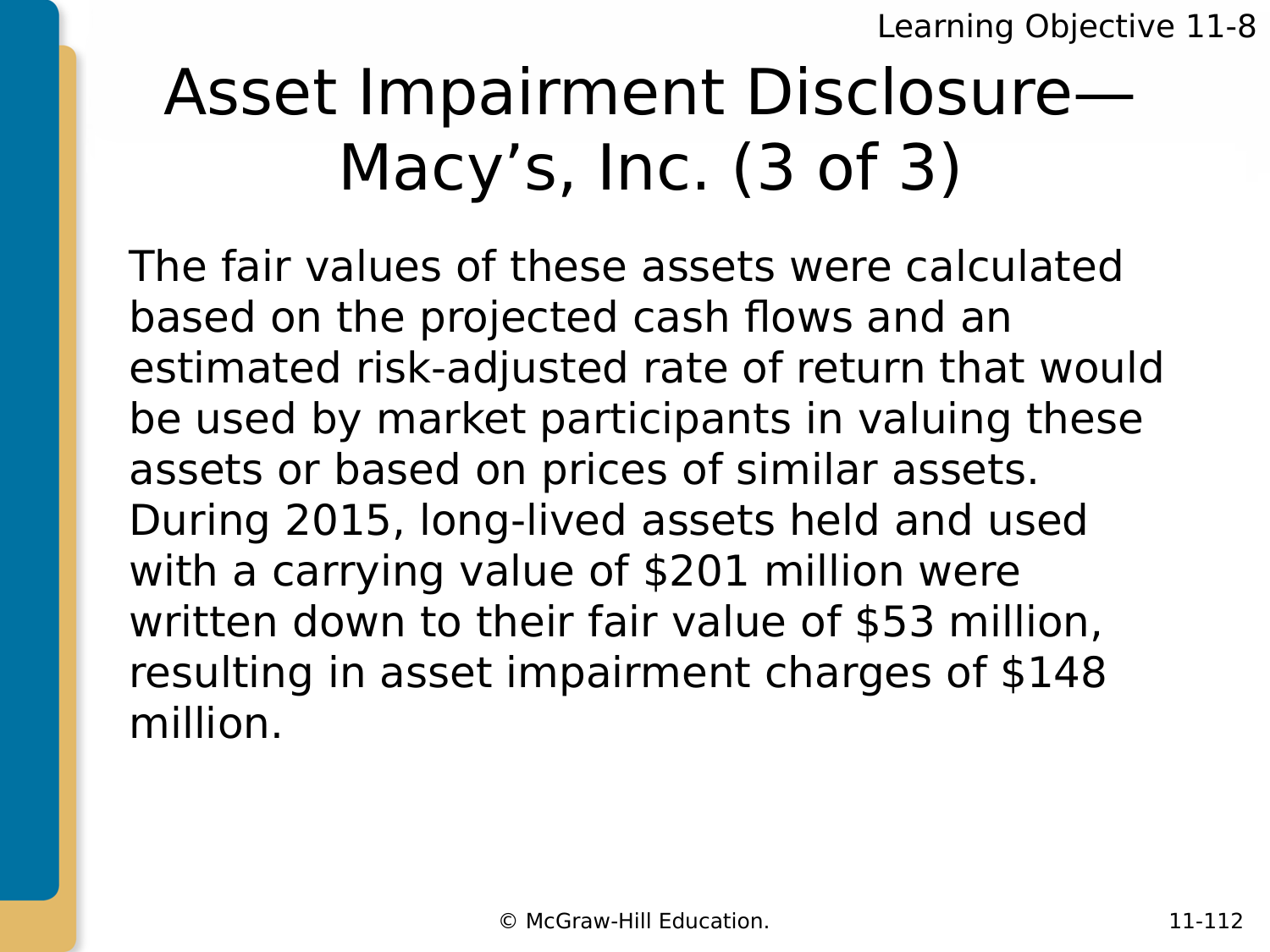

Learning Objective 11-8
# Asset Impairment Disclosure—Macy’s, Inc. (3 of 3)
The fair values of these assets were calculated based on the projected cash flows and an estimated risk-adjusted rate of return that would be used by market participants in valuing these assets or based on prices of similar assets. During 2015, long-lived assets held and used with a carrying value of $201 million were written down to their fair value of $53 million, resulting in asset impairment charges of $148 million.